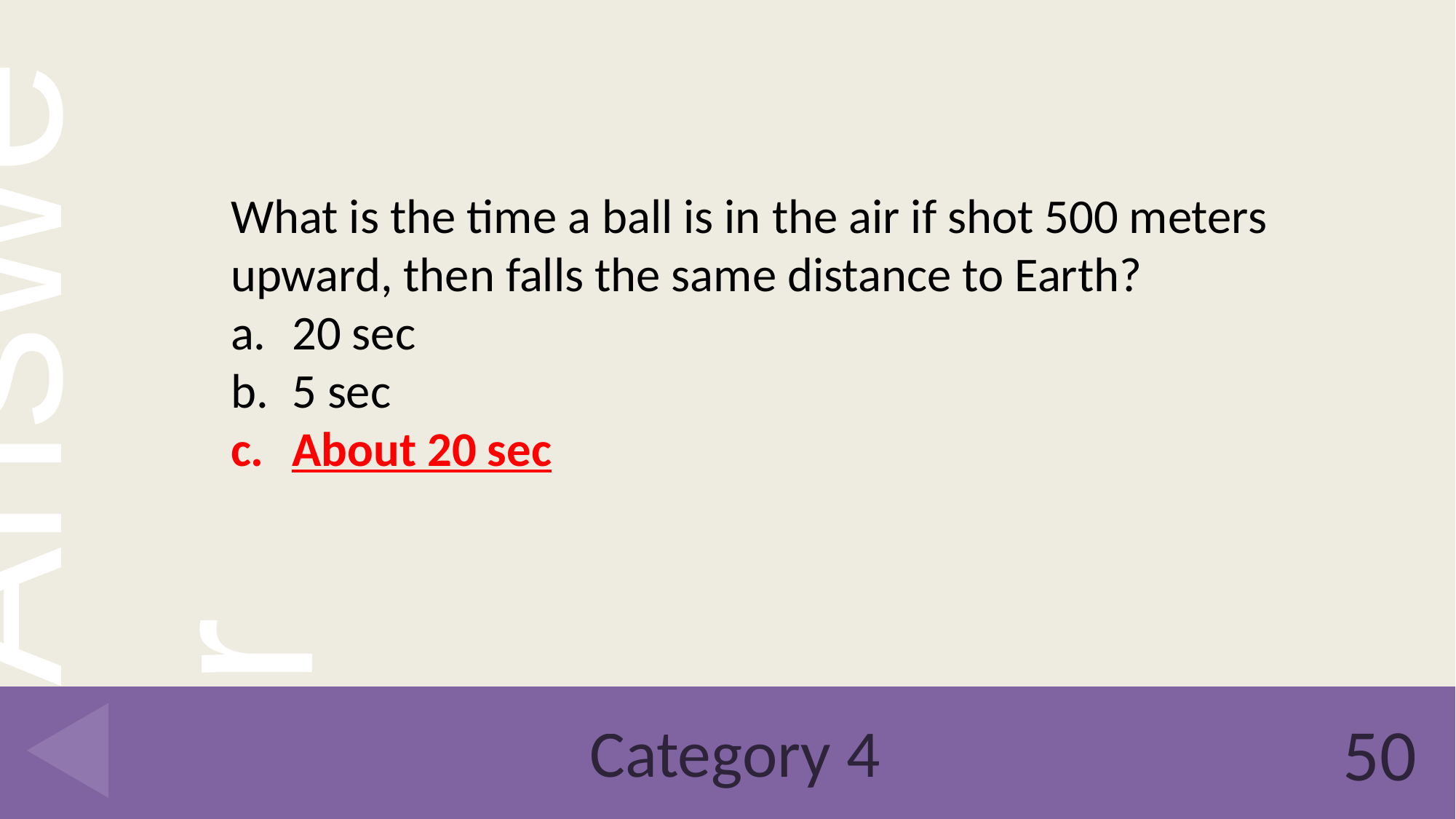

What is the time a ball is in the air if shot 500 meters upward, then falls the same distance to Earth?
20 sec
5 sec
About 20 sec

# Category 4
50